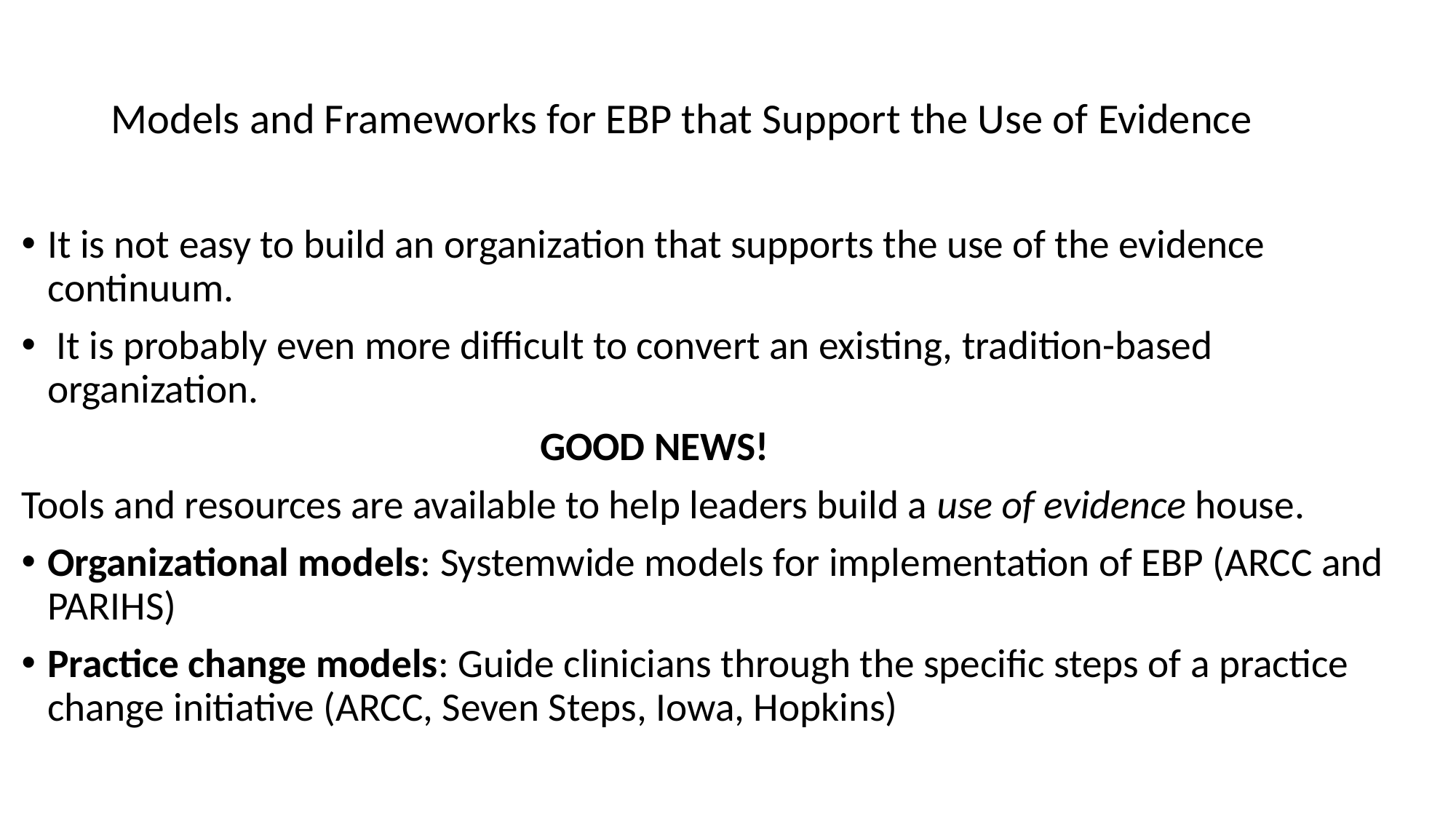

# Models and Frameworks for EBP that Support the Use of Evidence
It is not easy to build an organization that supports the use of the evidence continuum.
 It is probably even more difficult to convert an existing, tradition-based organization.
					GOOD NEWS!
Tools and resources are available to help leaders build a use of evidence house.
Organizational models: Systemwide models for implementation of EBP (ARCC and PARIHS)
Practice change models: Guide clinicians through the specific steps of a practice change initiative (ARCC, Seven Steps, Iowa, Hopkins)